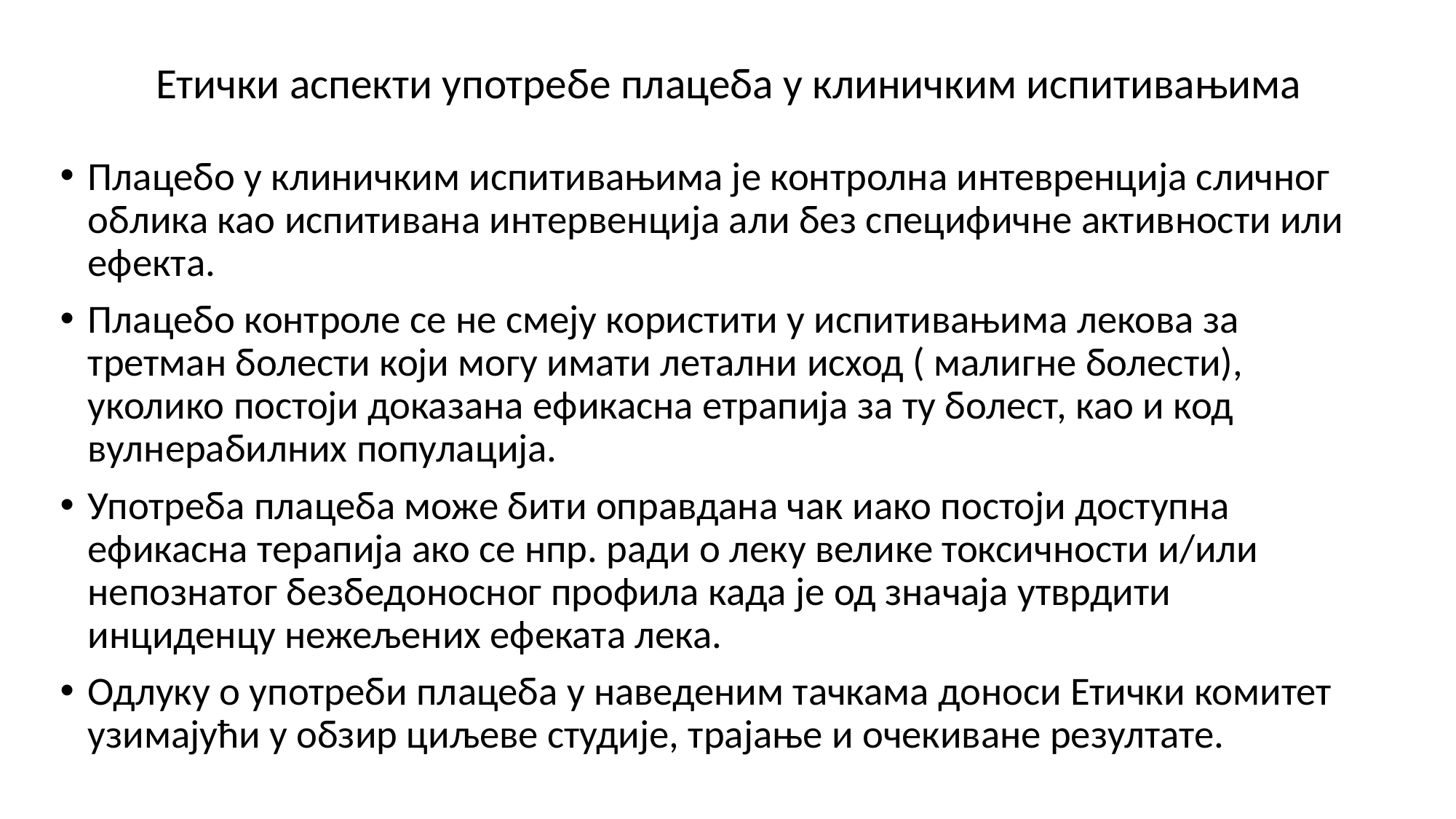

# Етички аспекти употребе плацеба у клиничким испитивањима
Плацебо у клиничким испитивањима је контролна интевренција сличног облика као испитивана интервенција али без специфичне активности или ефекта.
Плацебо контроле се не смеју користити у испитивањима лекова за третман болести који могу имати летални исход ( малигне болести), уколико постоји доказана ефикасна етрапија за ту болест, као и код вулнерабилних популација.
Употреба плацеба може бити оправдана чак иако постоји доступна ефикасна терапија ако се нпр. ради о леку велике токсичности и/или непознатог безбедоносног профила када је од значаја утврдити инциденцу нежељених ефеката лека.
Одлуку о употреби плацеба у наведеним тачкама доноси Етички комитет узимајући у обзир циљеве студије, трајање и очекиване резултате.